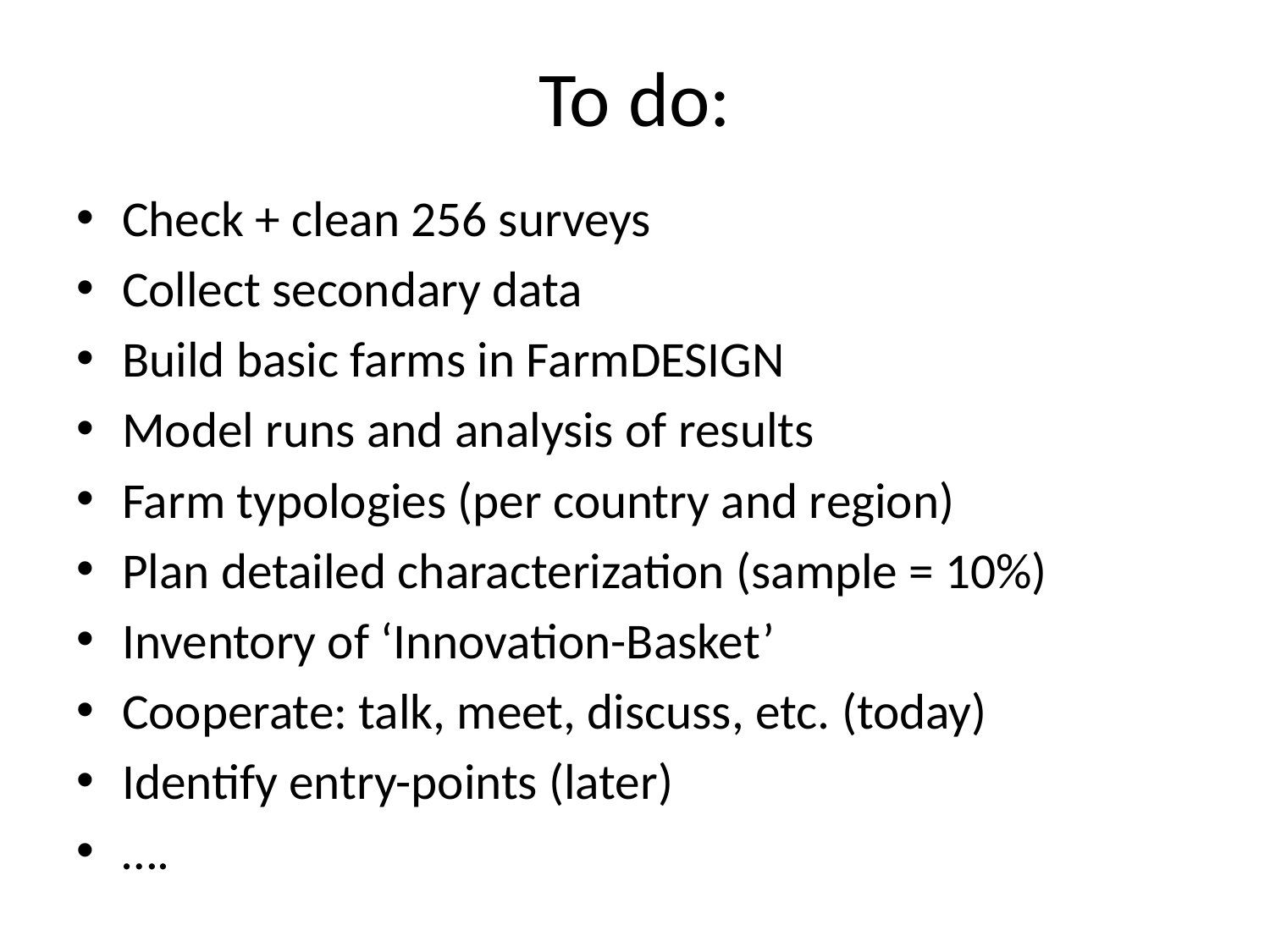

# To do:
Check + clean 256 surveys
Collect secondary data
Build basic farms in FarmDESIGN
Model runs and analysis of results
Farm typologies (per country and region)
Plan detailed characterization (sample = 10%)
Inventory of ‘Innovation-Basket’
Cooperate: talk, meet, discuss, etc. (today)
Identify entry-points (later)
….